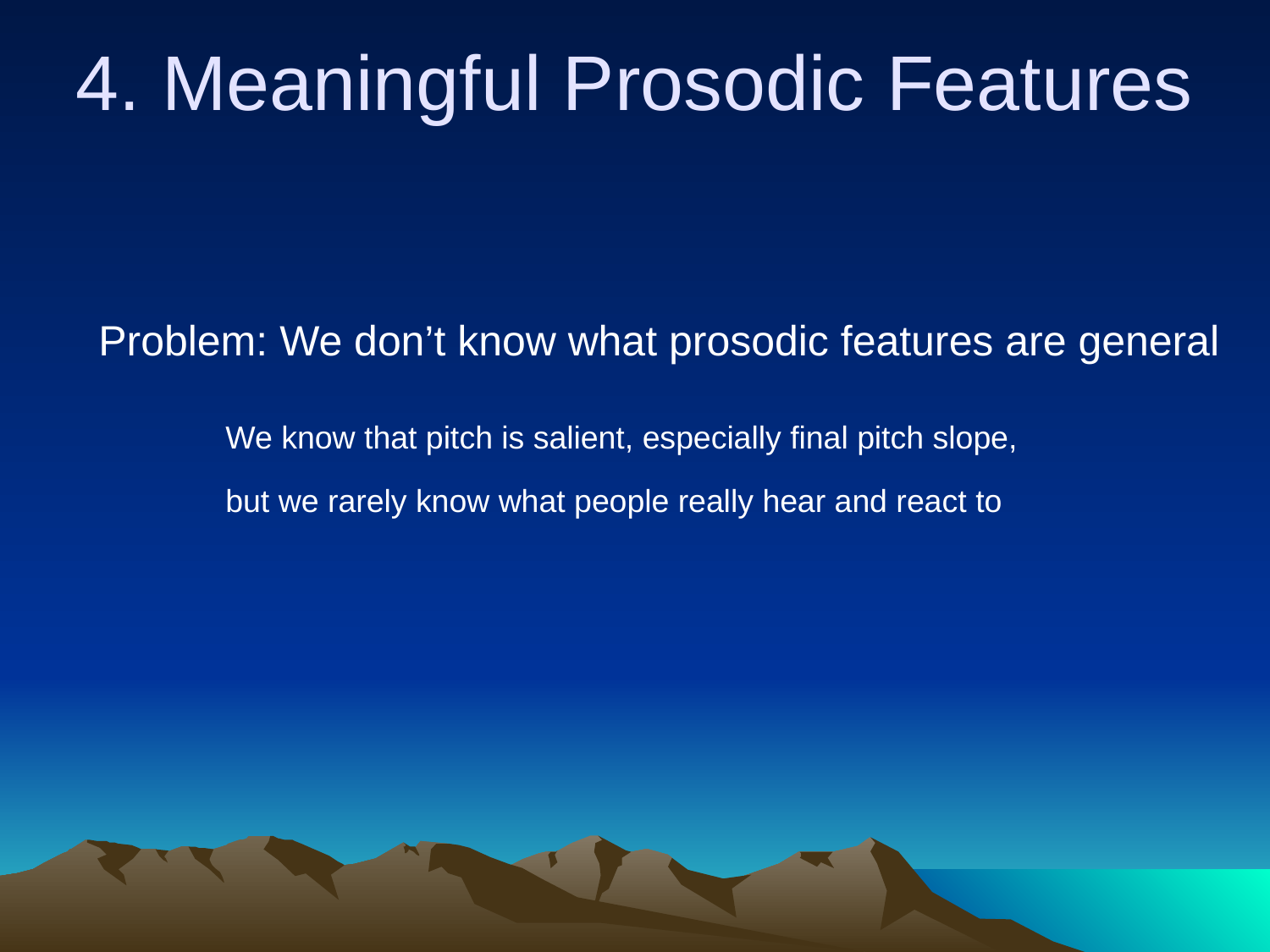

4. Meaningful Prosodic Features

Problem: We don’t know what prosodic features are general

	We know that pitch is salient, especially final pitch slope,
	but we rarely know what people really hear and react to